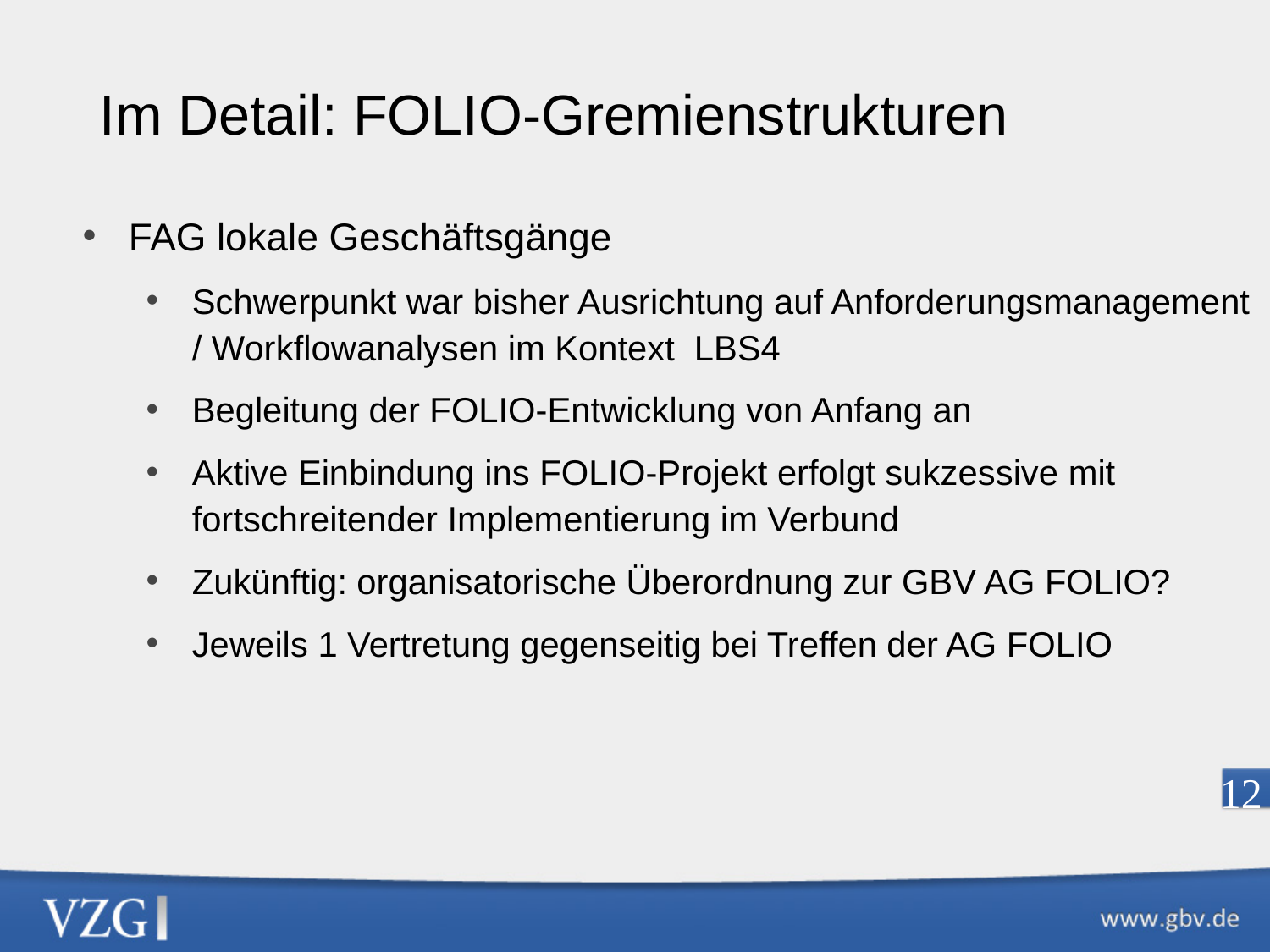

Im Detail: FOLIO-Gremienstrukturen

FAG lokale Geschäftsgänge
Schwerpunkt war bisher Ausrichtung auf Anforderungsmanagement / Workflowanalysen im Kontext  LBS4
Begleitung der FOLIO-Entwicklung von Anfang an
Aktive Einbindung ins FOLIO-Projekt erfolgt sukzessive mit fortschreitender Implementierung im Verbund
Zukünftig: organisatorische Überordnung zur GBV AG FOLIO?
Jeweils 1 Vertretung gegenseitig bei Treffen der AG FOLIO

12